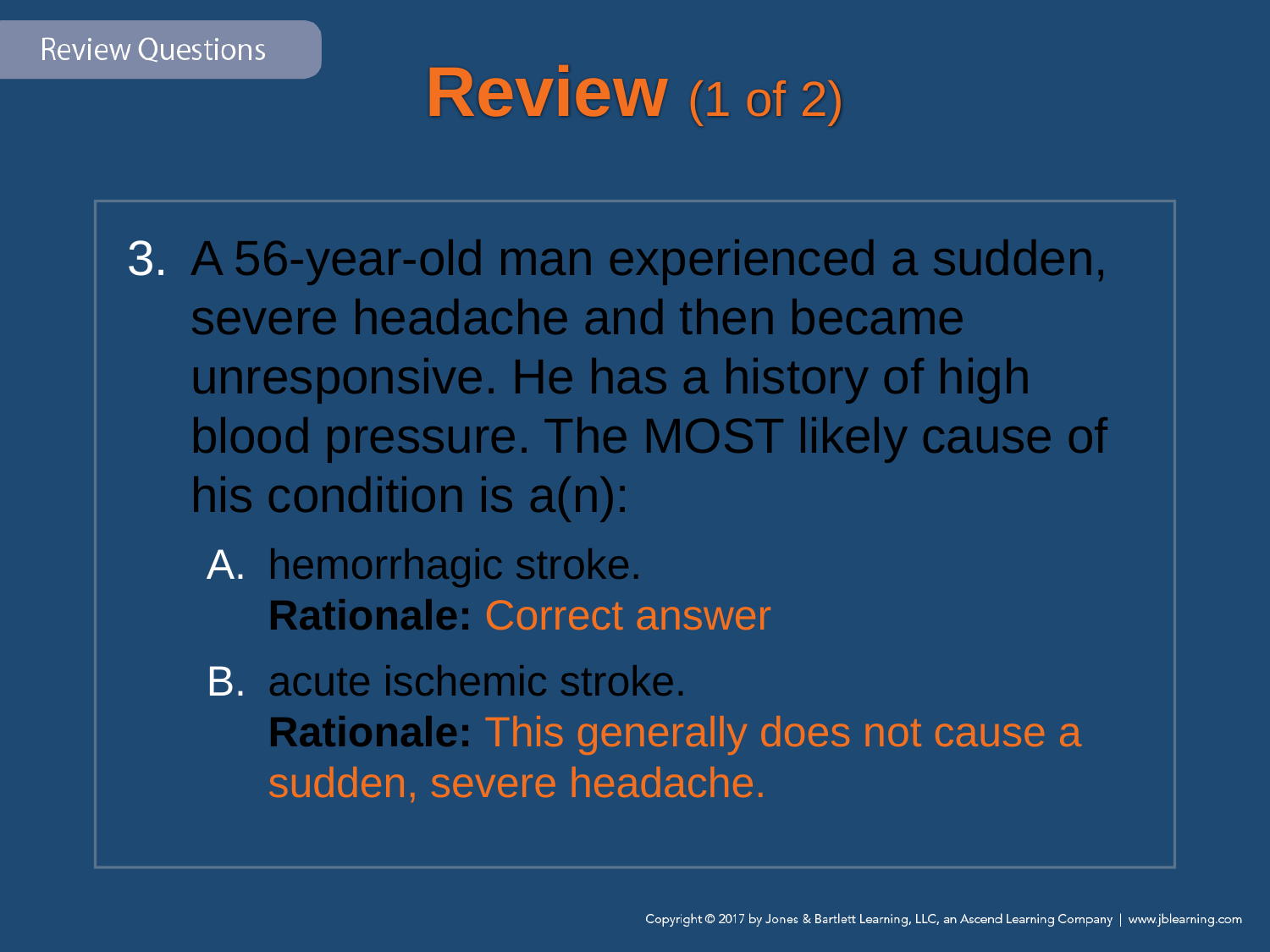

# Review (1 of 2)
A 56-year-old man experienced a sudden, severe headache and then became unresponsive. He has a history of high blood pressure. The MOST likely cause of his condition is a(n):
hemorrhagic stroke.
Rationale: Correct answer
acute ischemic stroke.
Rationale: This generally does not cause a sudden, severe headache.